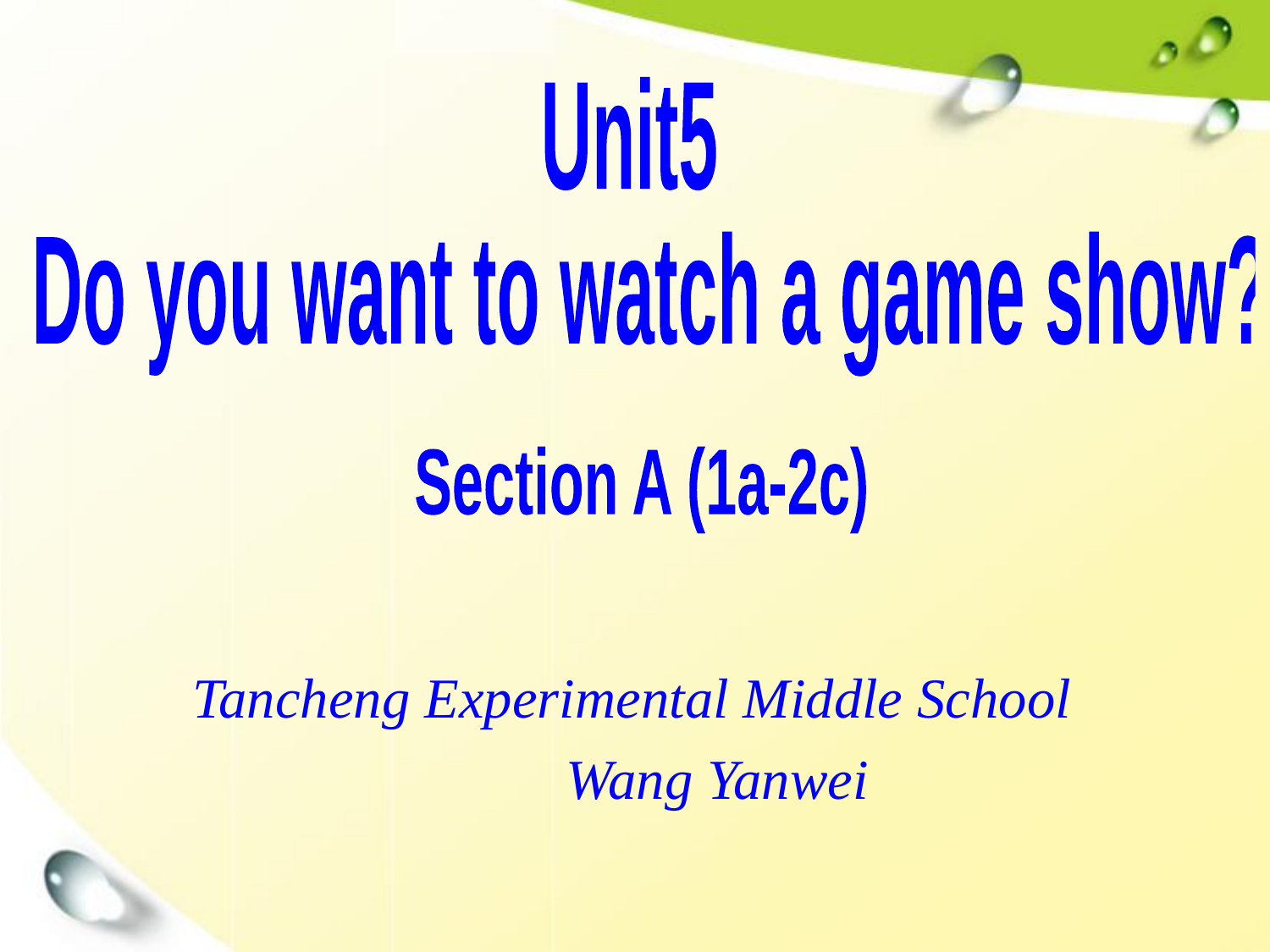

Unit5
 Do you want to watch a game show?
Section A (1a-2c)
Tancheng Experimental Middle School
            Wang Yanwei